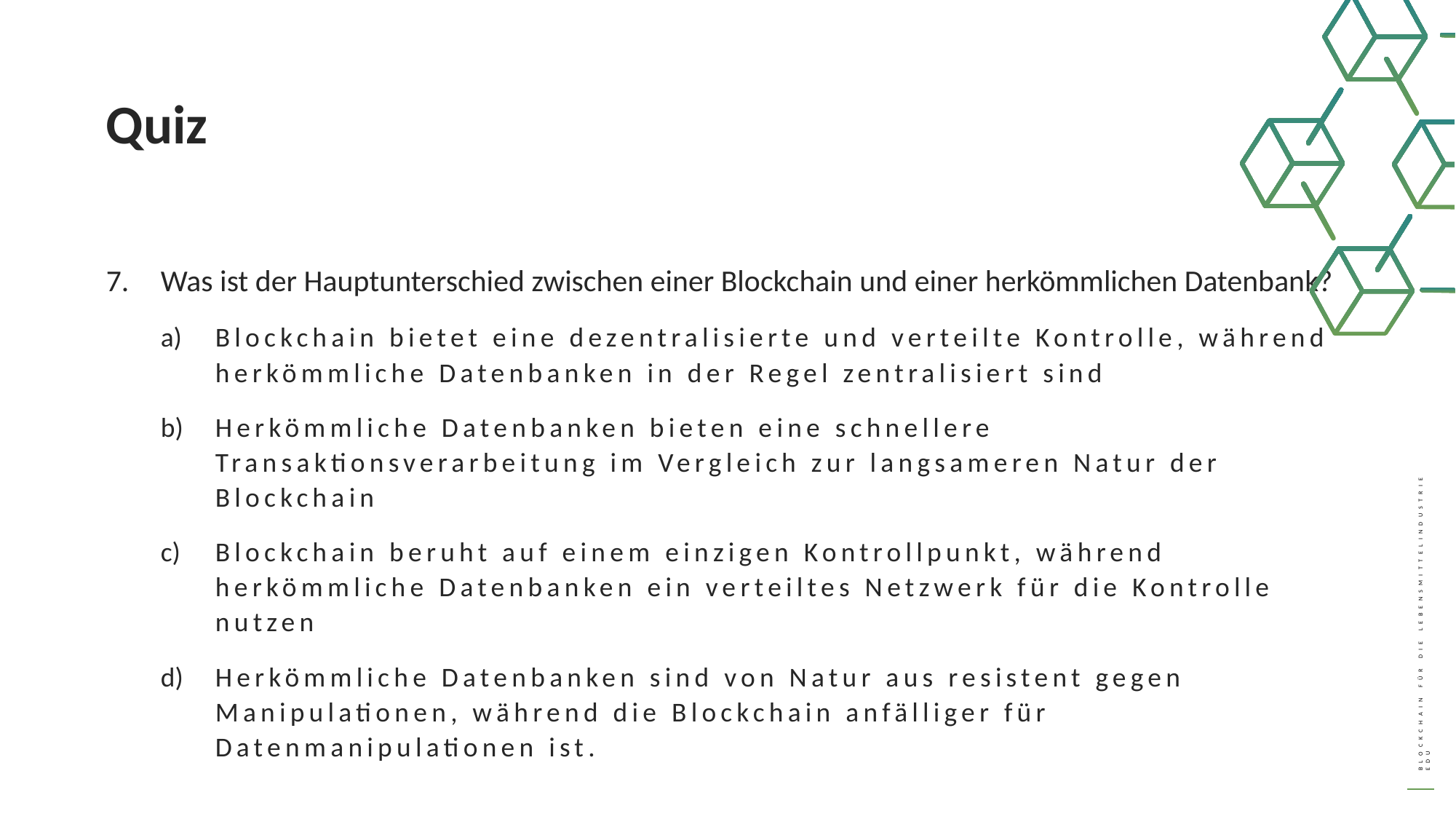

Quiz
Was ist der Hauptunterschied zwischen einer Blockchain und einer herkömmlichen Datenbank?
Blockchain bietet eine dezentralisierte und verteilte Kontrolle, während herkömmliche Datenbanken in der Regel zentralisiert sind
Herkömmliche Datenbanken bieten eine schnellere Transaktionsverarbeitung im Vergleich zur langsameren Natur der Blockchain
Blockchain beruht auf einem einzigen Kontrollpunkt, während herkömmliche Datenbanken ein verteiltes Netzwerk für die Kontrolle nutzen
Herkömmliche Datenbanken sind von Natur aus resistent gegen Manipulationen, während die Blockchain anfälliger für Datenmanipulationen ist.